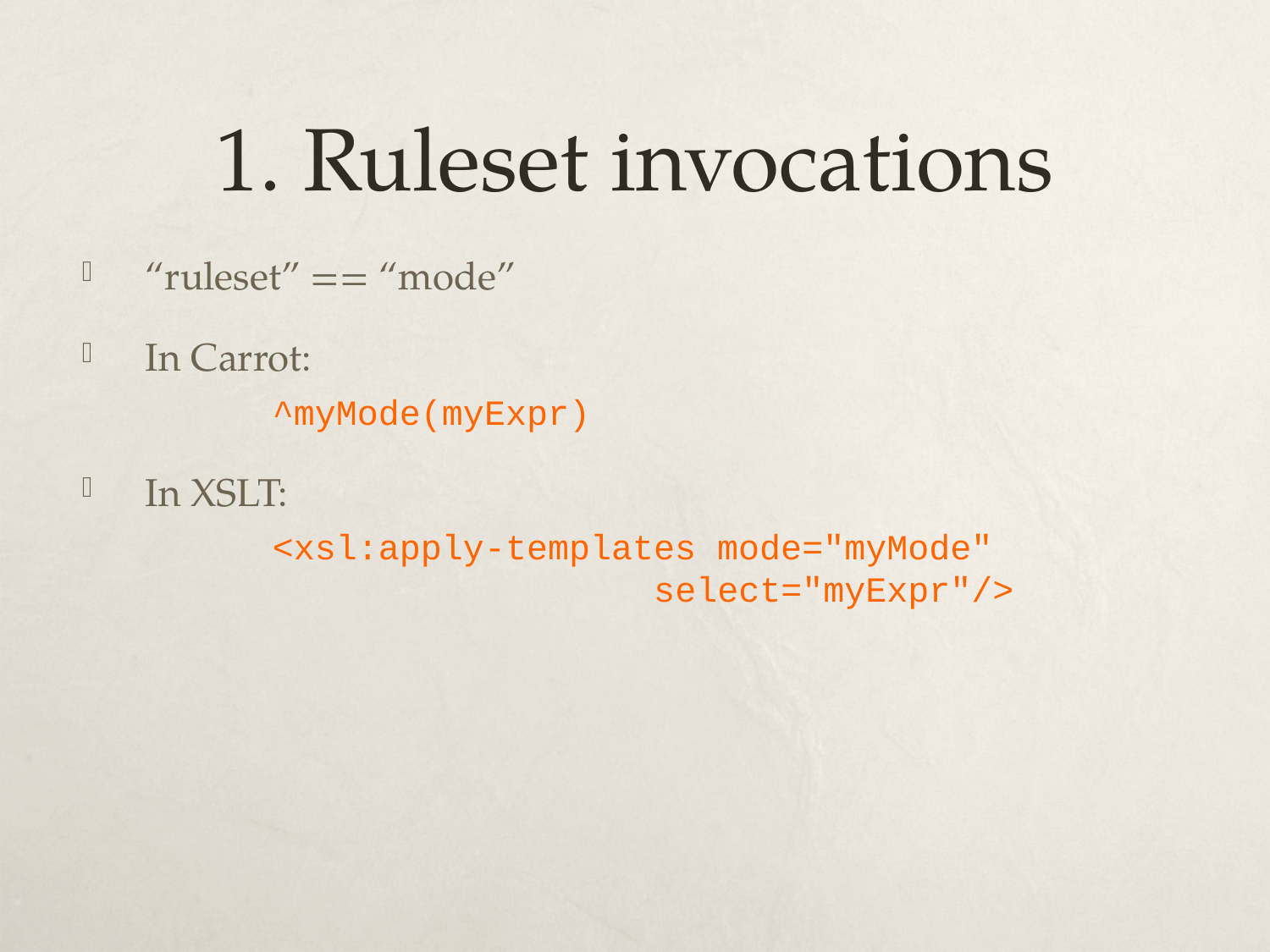

# 1. Ruleset invocations
“ruleset” == “mode”
In Carrot:
	^myMode(myExpr)
In XSLT:
	<xsl:apply-templates mode="myMode"
                        select="myExpr"/>